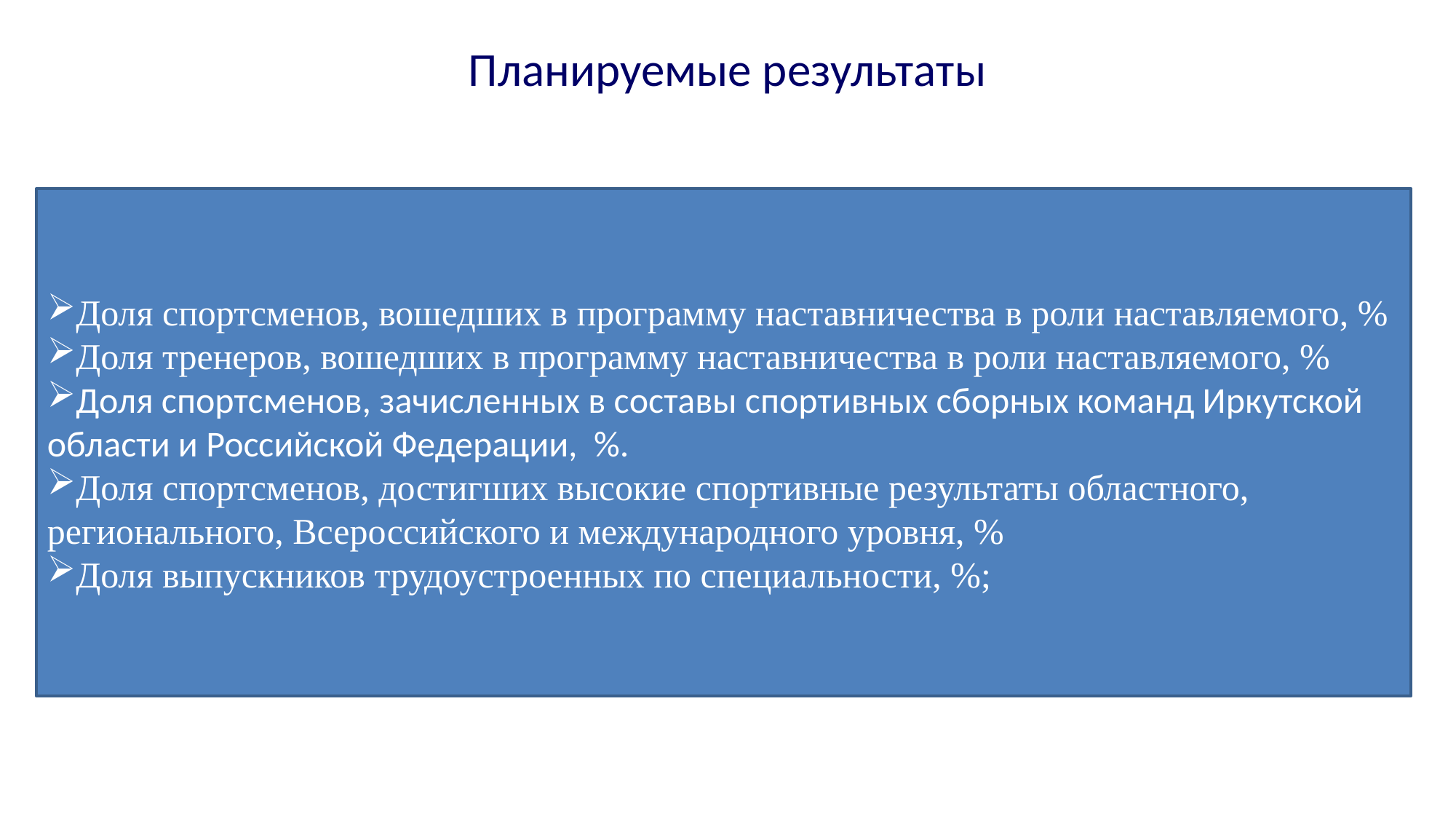

# Планируемые результаты
Доля спортсменов, вошедших в программу наставничества в роли наставляемого, %
Доля тренеров, вошедших в программу наставничества в роли наставляемого, %
Доля спортсменов, зачисленных в составы спортивных сборных команд Иркутской области и Российской Федерации,  %.
Доля спортсменов, достигших высокие спортивные результаты областного, регионального, Всероссийского и международного уровня, %
Доля выпускников трудоустроенных по специальности, %;